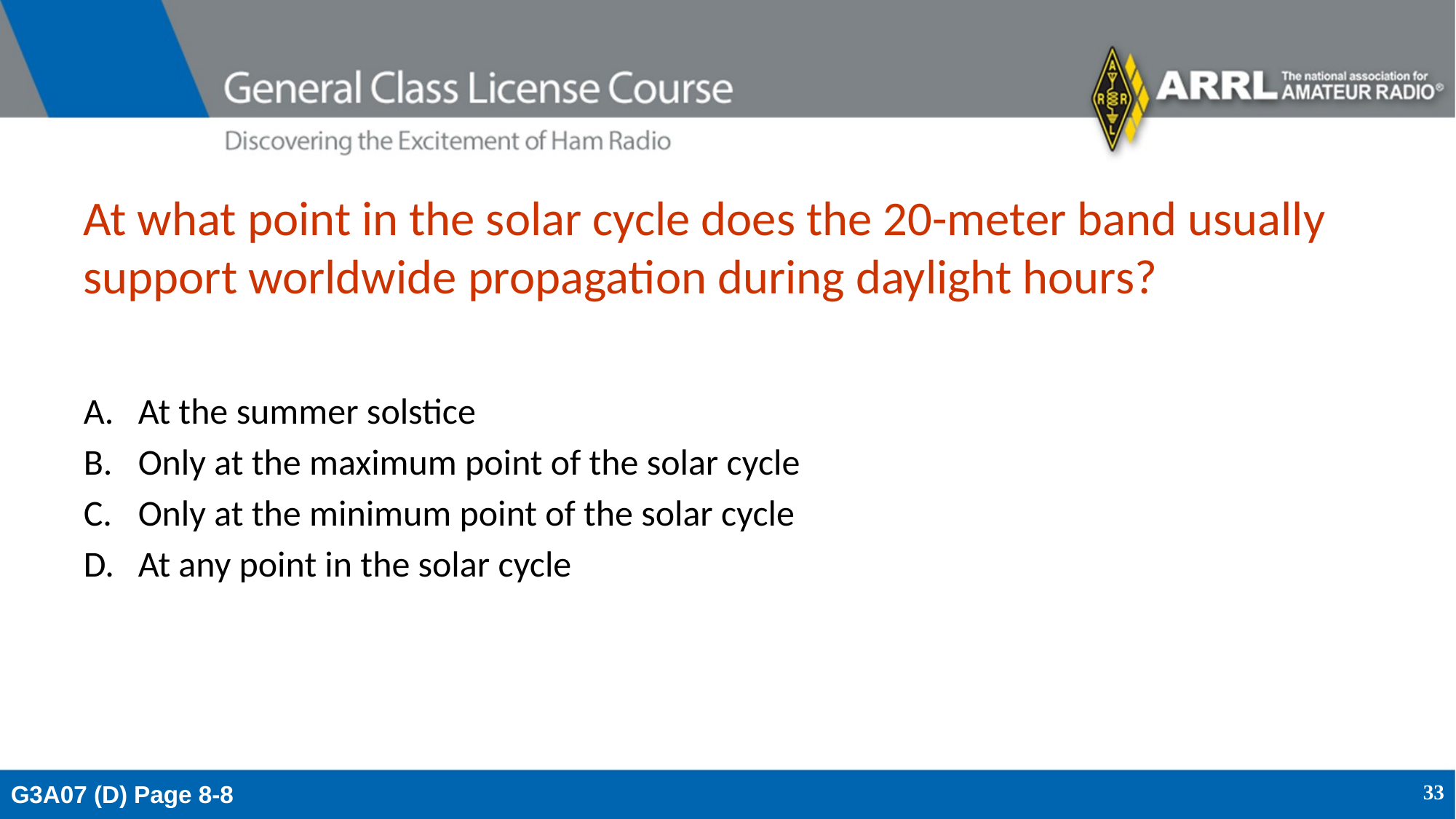

# At what point in the solar cycle does the 20-meter band usually support worldwide propagation during daylight hours?
At the summer solstice
Only at the maximum point of the solar cycle
Only at the minimum point of the solar cycle
At any point in the solar cycle
G3A07 (D) Page 8-8
33